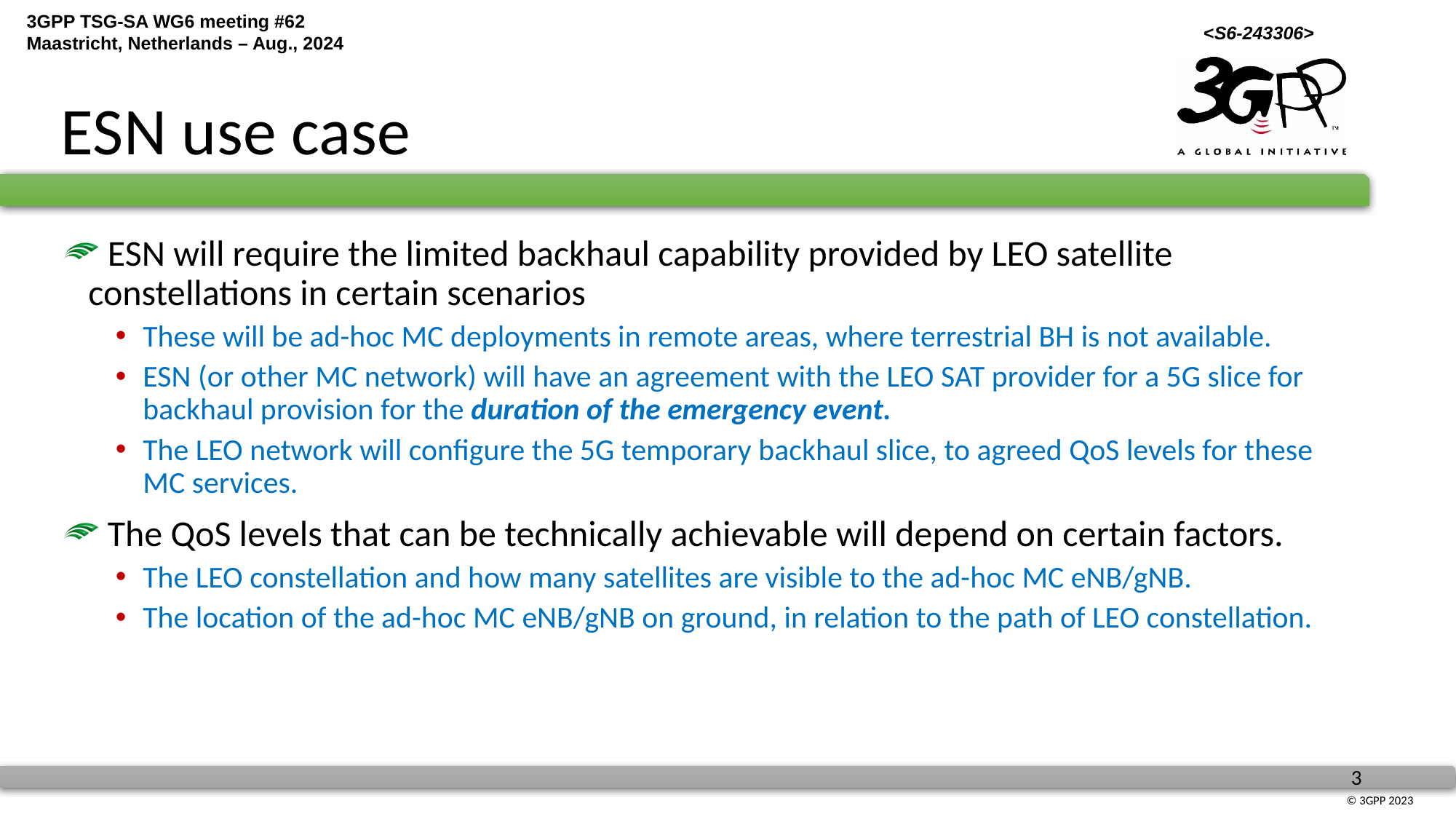

# ESN use case
 ESN will require the limited backhaul capability provided by LEO satellite constellations in certain scenarios
These will be ad-hoc MC deployments in remote areas, where terrestrial BH is not available.
ESN (or other MC network) will have an agreement with the LEO SAT provider for a 5G slice for backhaul provision for the duration of the emergency event.
The LEO network will configure the 5G temporary backhaul slice, to agreed QoS levels for these MC services.
 The QoS levels that can be technically achievable will depend on certain factors.
The LEO constellation and how many satellites are visible to the ad-hoc MC eNB/gNB.
The location of the ad-hoc MC eNB/gNB on ground, in relation to the path of LEO constellation.